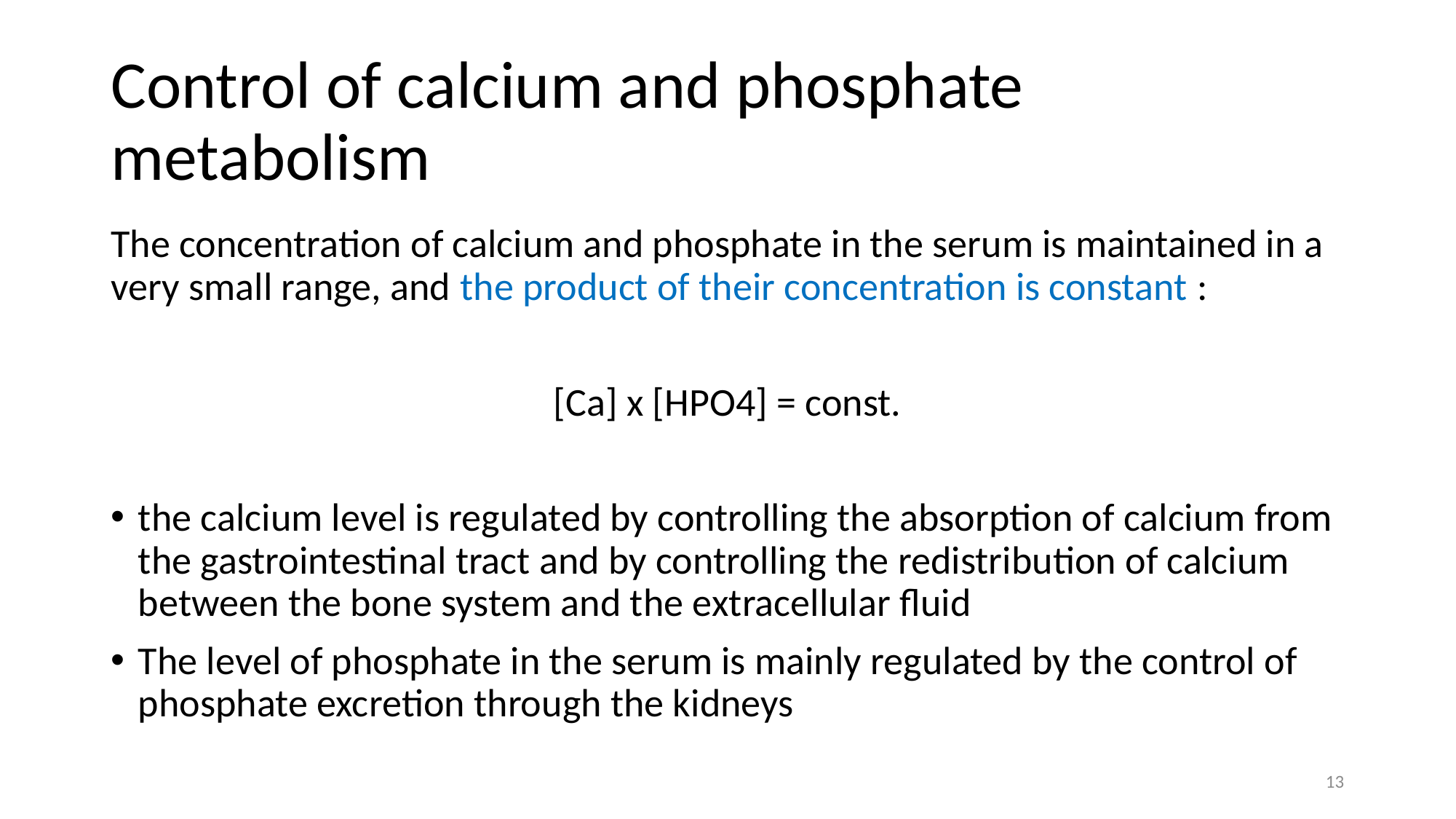

# Control of calcium and phosphate metabolism
The concentration of calcium and phosphate in the serum is maintained in a very small range, and the product of their concentration is constant :

[Ca] x [HPO4] = const.

the calcium level is regulated by controlling the absorption of calcium from the gastrointestinal tract and by controlling the redistribution of calcium between the bone system and the extracellular fluid
The level of phosphate in the serum is mainly regulated by the control of phosphate excretion through the kidneys
13